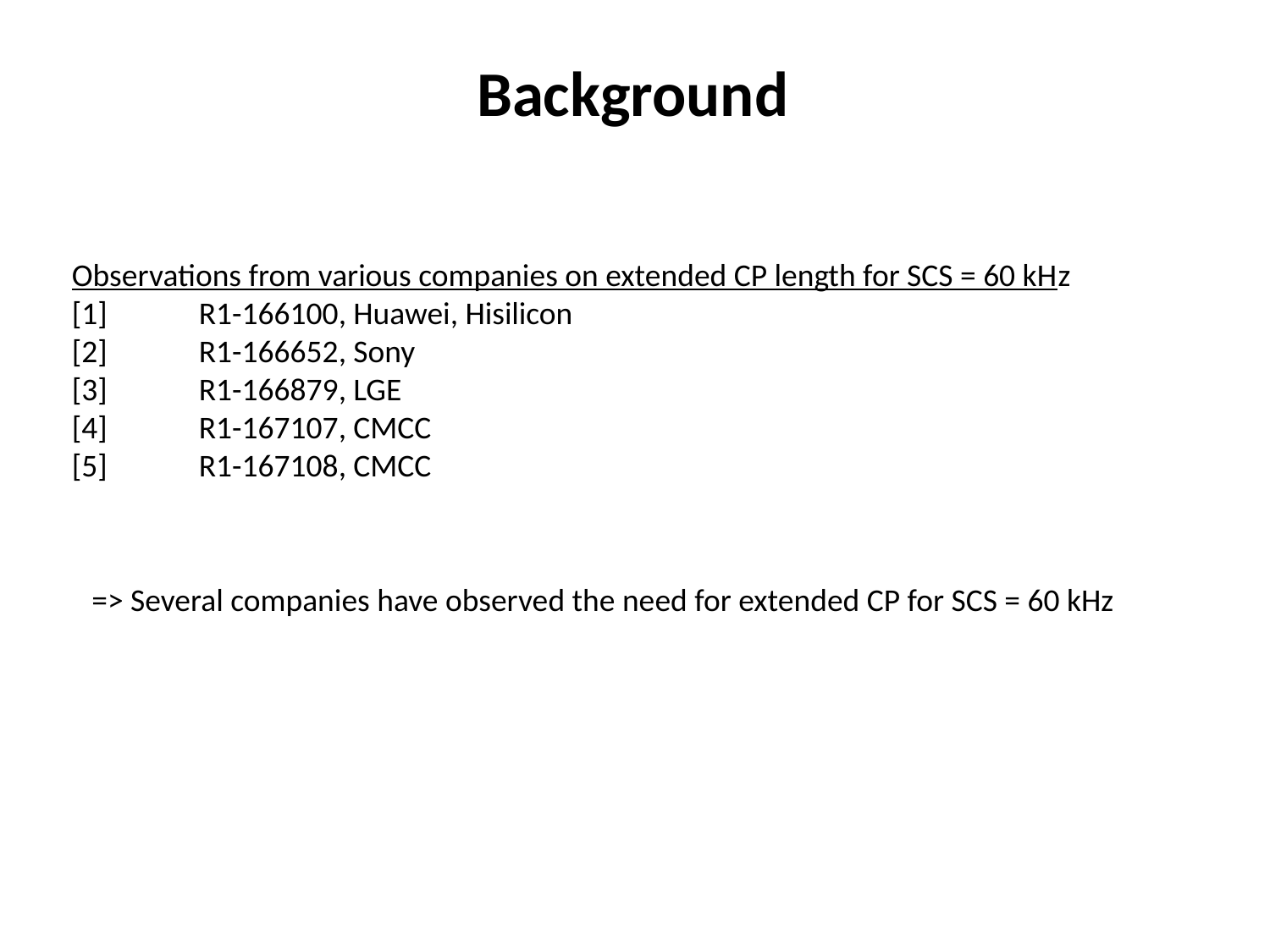

Background

Observations from various companies on extended CP length for SCS = 60 kHz
[1] 	R1-166100, Huawei, Hisilicon
[2] 	R1-166652, Sony
[3] 	R1-166879, LGE
[4] 	R1-167107, CMCC
[5] 	R1-167108, CMCC

=> Several companies have observed the need for extended CP for SCS = 60 kHz